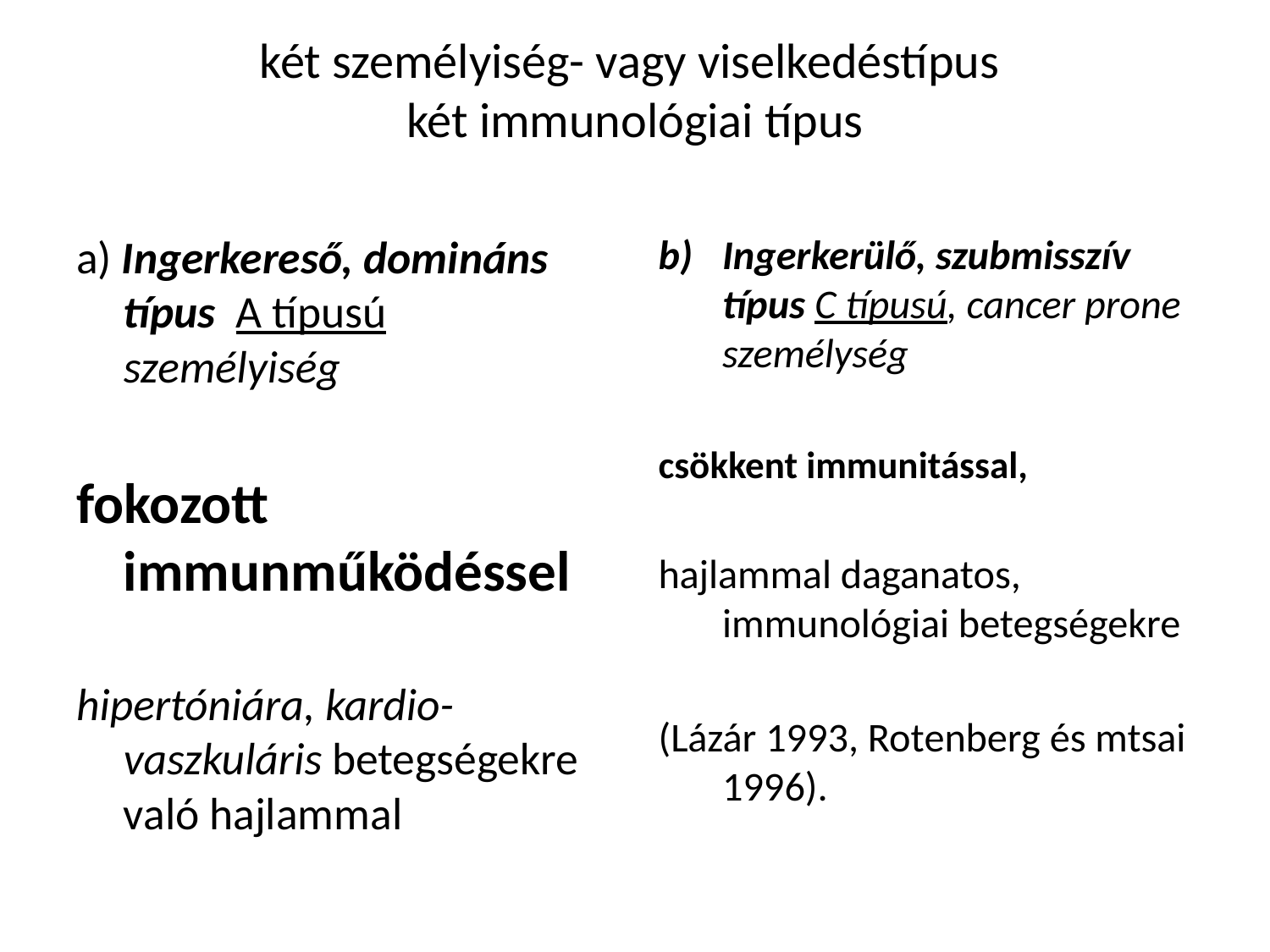

# két személyiség- vagy viselkedéstípus két immunológiai típus
a) Ingerkereső, domináns típus  A típusú személyiség

fokozott immunműködéssel

hipertóniára, kardio-vaszkuláris betegségekre való hajlammal
Ingerkerülő, szubmisszív típus C típusú, cancer prone személység

csökkent immunitással,

hajlammal daganatos, immunológiai betegségekre

(Lázár 1993, Rotenberg és mtsai 1996).